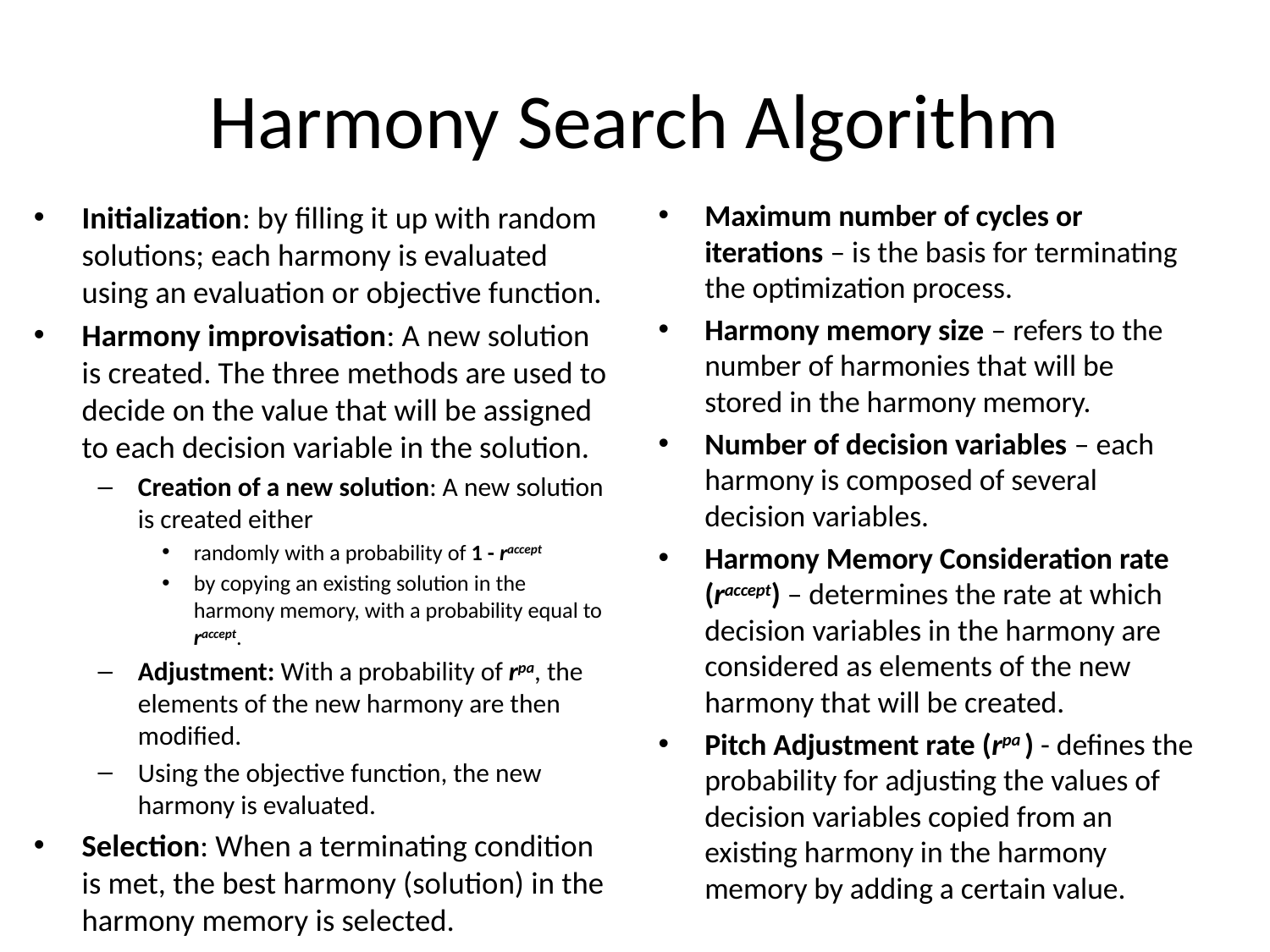

# Harmony Search Algorithm

Initialization: by filling it up with random solutions; each harmony is evaluated using an evaluation or objective function.
Harmony improvisation: A new solution is created. The three methods are used to decide on the value that will be assigned to each decision variable in the solution.
Creation of a new solution: A new solution is created either
randomly with a probability of 1 - raccept
by copying an existing solution in the harmony memory, with a probability equal to raccept.
Adjustment: With a probability of rpa, the elements of the new harmony are then modified.
Using the objective function, the new harmony is evaluated.
Selection: When a terminating condition is met, the best harmony (solution) in the harmony memory is selected.

Maximum number of cycles or iterations – is the basis for terminating the optimization process.
Harmony memory size – refers to the number of harmonies that will be stored in the harmony memory.
Number of decision variables – each harmony is composed of several decision variables.
Harmony Memory Consideration rate (raccept) – determines the rate at which decision variables in the harmony are considered as elements of the new harmony that will be created.
Pitch Adjustment rate (rpa ) - defines the probability for adjusting the values of decision variables copied from an existing harmony in the harmony memory by adding a certain value.